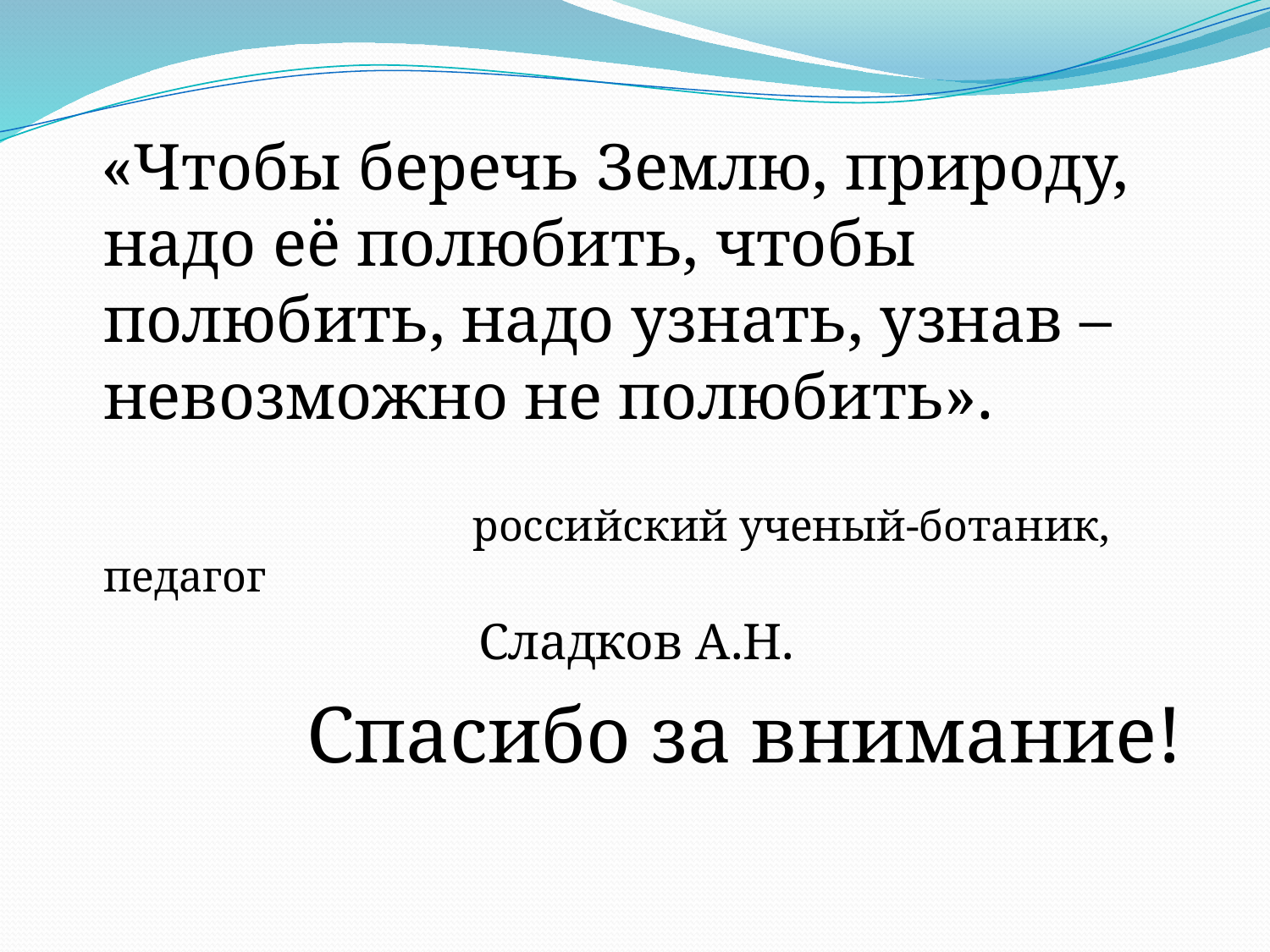

«Чтобы беречь Землю, природу, надо её полюбить, чтобы полюбить, надо узнать, узнав – невозможно не полюбить».

                                     российский ученый-ботаник, педагог
                                Сладков А.Н.
            Спасибо за внимание!

#